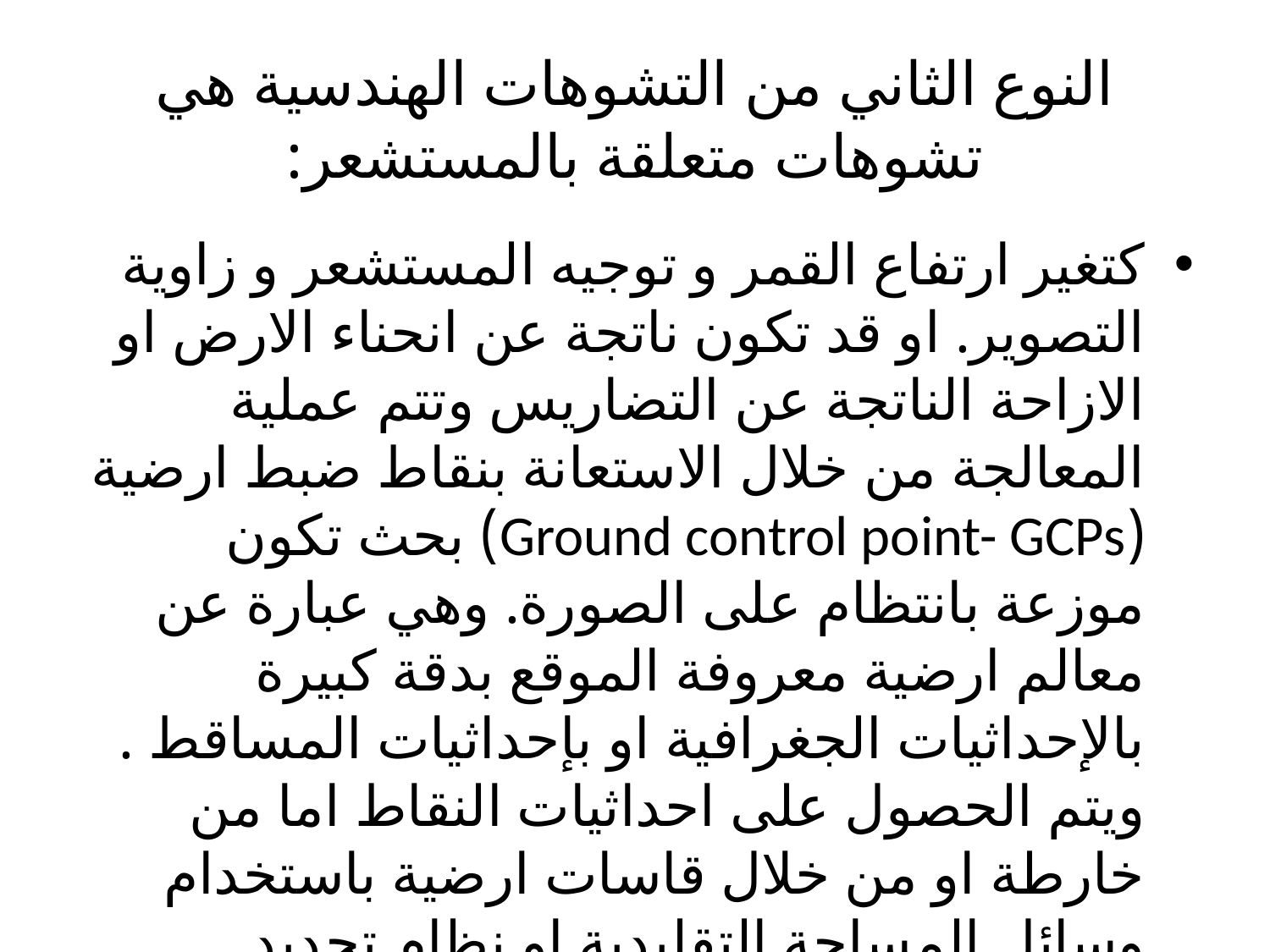

# النوع الثاني من التشوهات الهندسية هي تشوهات متعلقة بالمستشعر:
كتغير ارتفاع القمر و توجيه المستشعر و زاوية التصوير. او قد تكون ناتجة عن انحناء الارض او الازاحة الناتجة عن التضاريس وتتم عملية المعالجة من خلال الاستعانة بنقاط ضبط ارضية (Ground control point- GCPs) بحث تكون موزعة بانتظام على الصورة. وهي عبارة عن معالم ارضية معروفة الموقع بدقة كبيرة بالإحداثيات الجغرافية او بإحداثيات المساقط . ويتم الحصول على احداثيات النقاط اما من خارطة او من خلال قاسات ارضية باستخدام وسائل المساحة التقليدية او نظام تحديد المواقع الكوني (GPS)